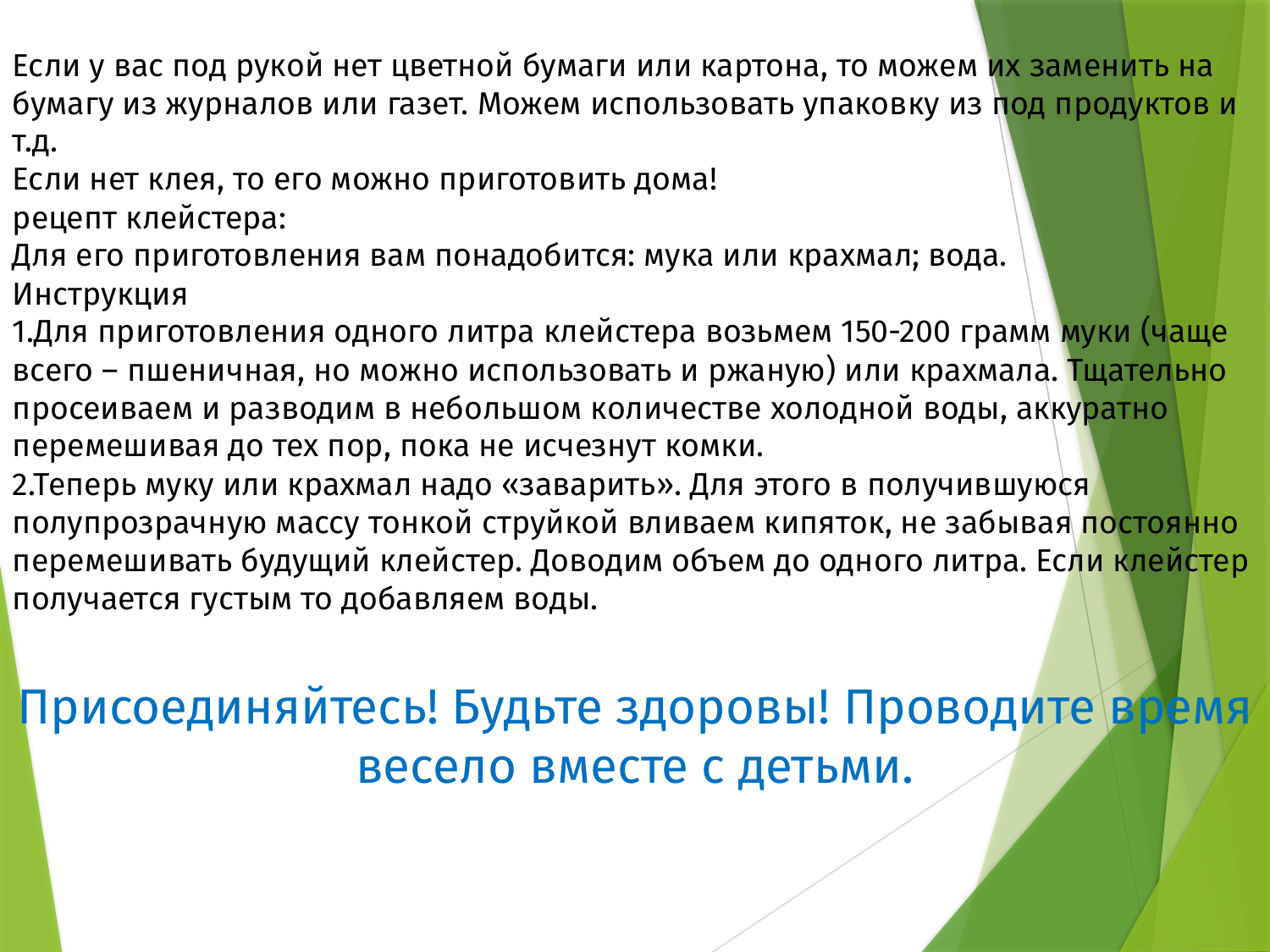

Если у вас под рукой нет цветной бумаги или картона, то можем их заменить на бумагу из журналов или газет. Можем использовать упаковку из под продуктов и т.д.
Если нет клея, то его можно приготовить дома!
рецепт клейстера:
Для его приготовления вам понадобится: мука или крахмал; вода.
Инструкция
1.Для приготовления одного литра клейстера возьмем 150-200 грамм муки (чаще всего – пшеничная, но можно использовать и ржаную) или крахмала. Тщательно просеиваем и разводим в небольшом количестве холодной воды, аккуратно перемешивая до тех пор, пока не исчезнут комки.
2.Теперь муку или крахмал надо «заварить». Для этого в получившуюся полупрозрачную массу тонкой струйкой вливаем кипяток, не забывая постоянно перемешивать будущий клейстер. Доводим объем до одного литра. Если клейстер получается густым то добавляем воды.

Присоединяйтесь! Будьте здоровы! Проводите время весело вместе с детьми.